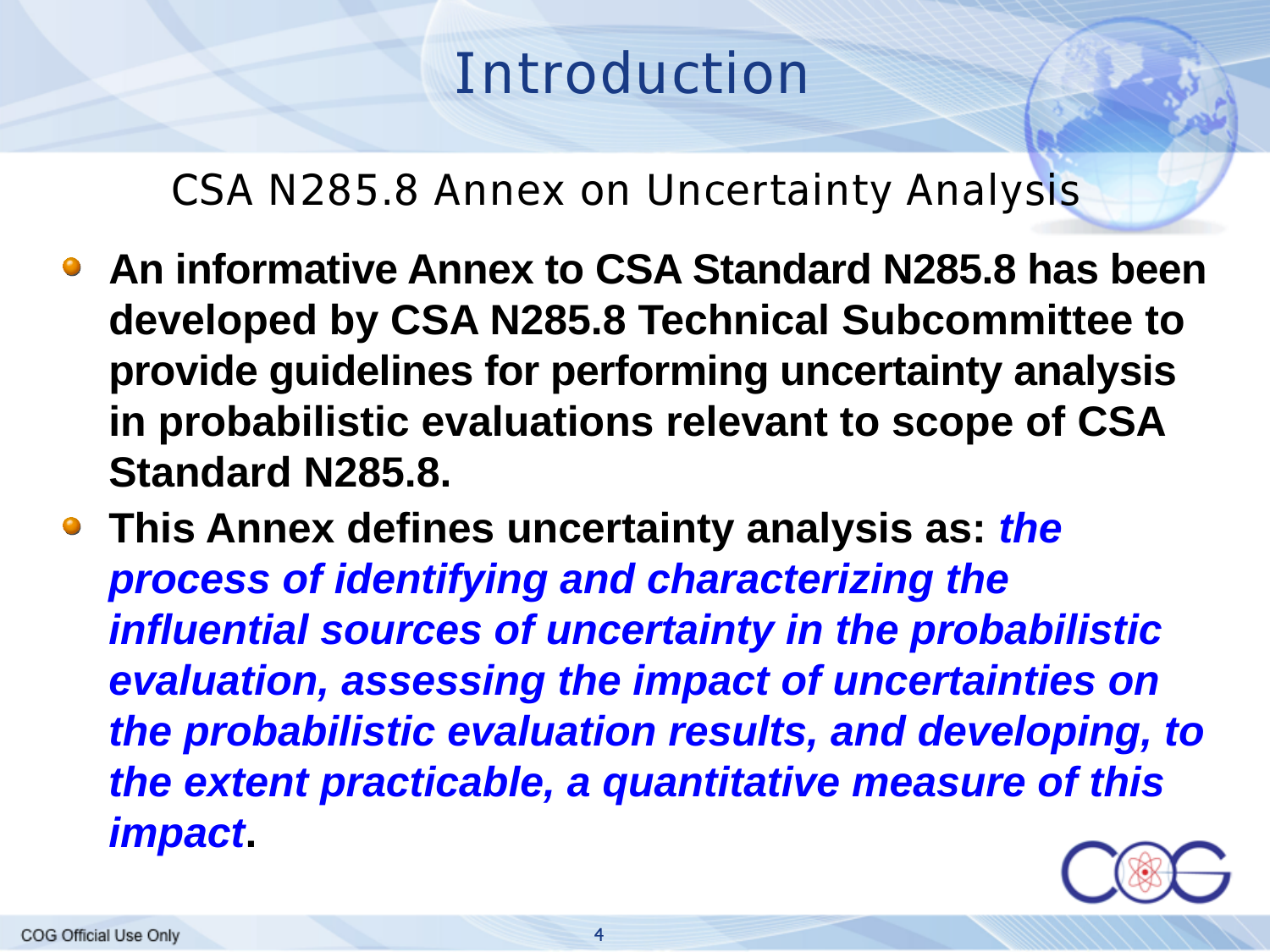

Introduction
CSA N285.8 Annex on Uncertainty Analysis
An informative Annex to CSA Standard N285.8 has been developed by CSA N285.8 Technical Subcommittee to provide guidelines for performing uncertainty analysis in probabilistic evaluations relevant to scope of CSA Standard N285.8.
This Annex defines uncertainty analysis as: the process of identifying and characterizing the influential sources of uncertainty in the probabilistic evaluation, assessing the impact of uncertainties on the probabilistic evaluation results, and developing, to the extent practicable, a quantitative measure of this impact.